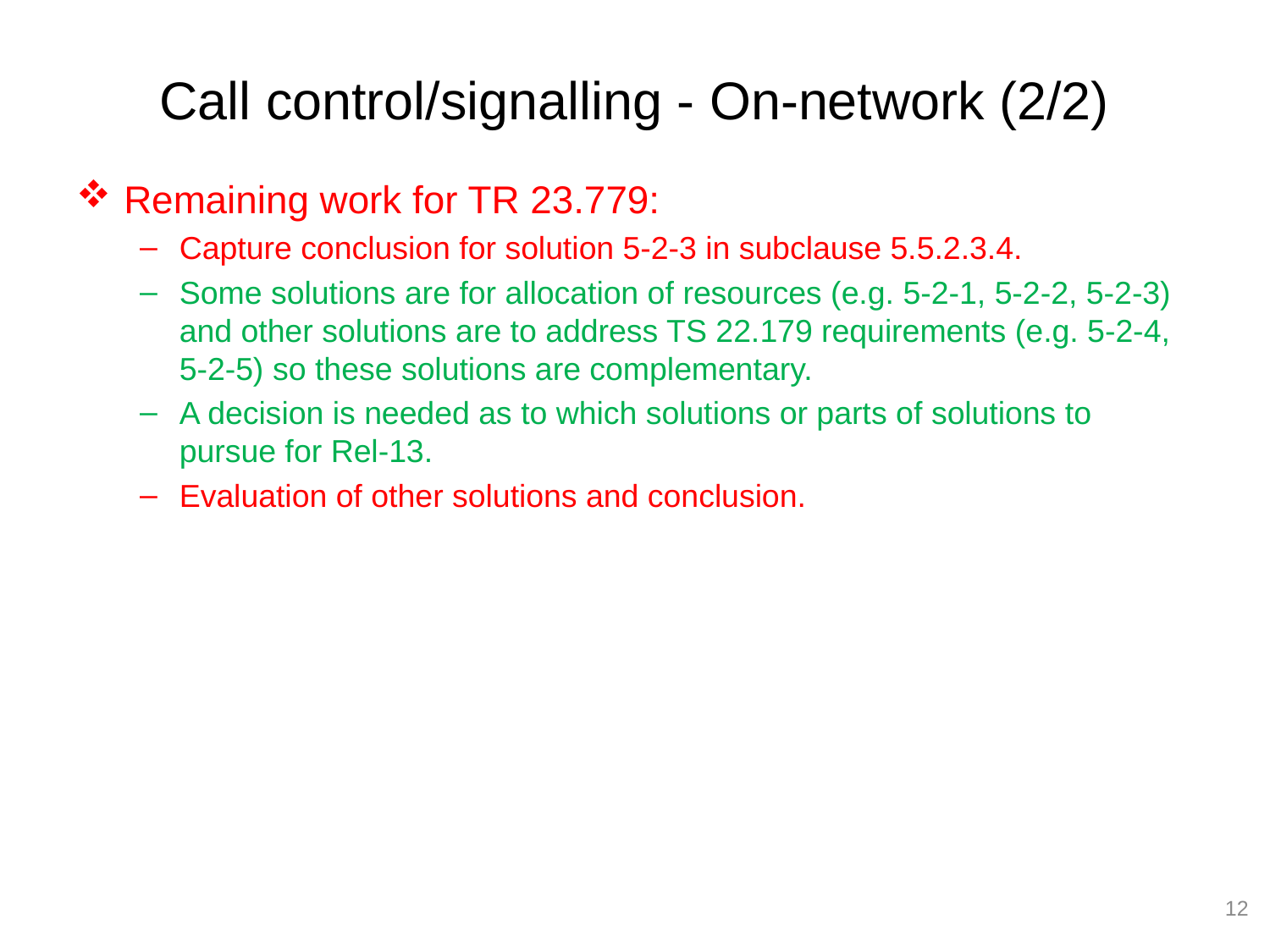

# Call control/signalling - On-network (2/2)
Remaining work for TR 23.779:
Capture conclusion for solution 5-2-3 in subclause 5.5.2.3.4.
Some solutions are for allocation of resources (e.g. 5-2-1, 5-2-2, 5-2-3) and other solutions are to address TS 22.179 requirements (e.g. 5-2-4, 5-2-5) so these solutions are complementary.
A decision is needed as to which solutions or parts of solutions to pursue for Rel-13.
Evaluation of other solutions and conclusion.
12